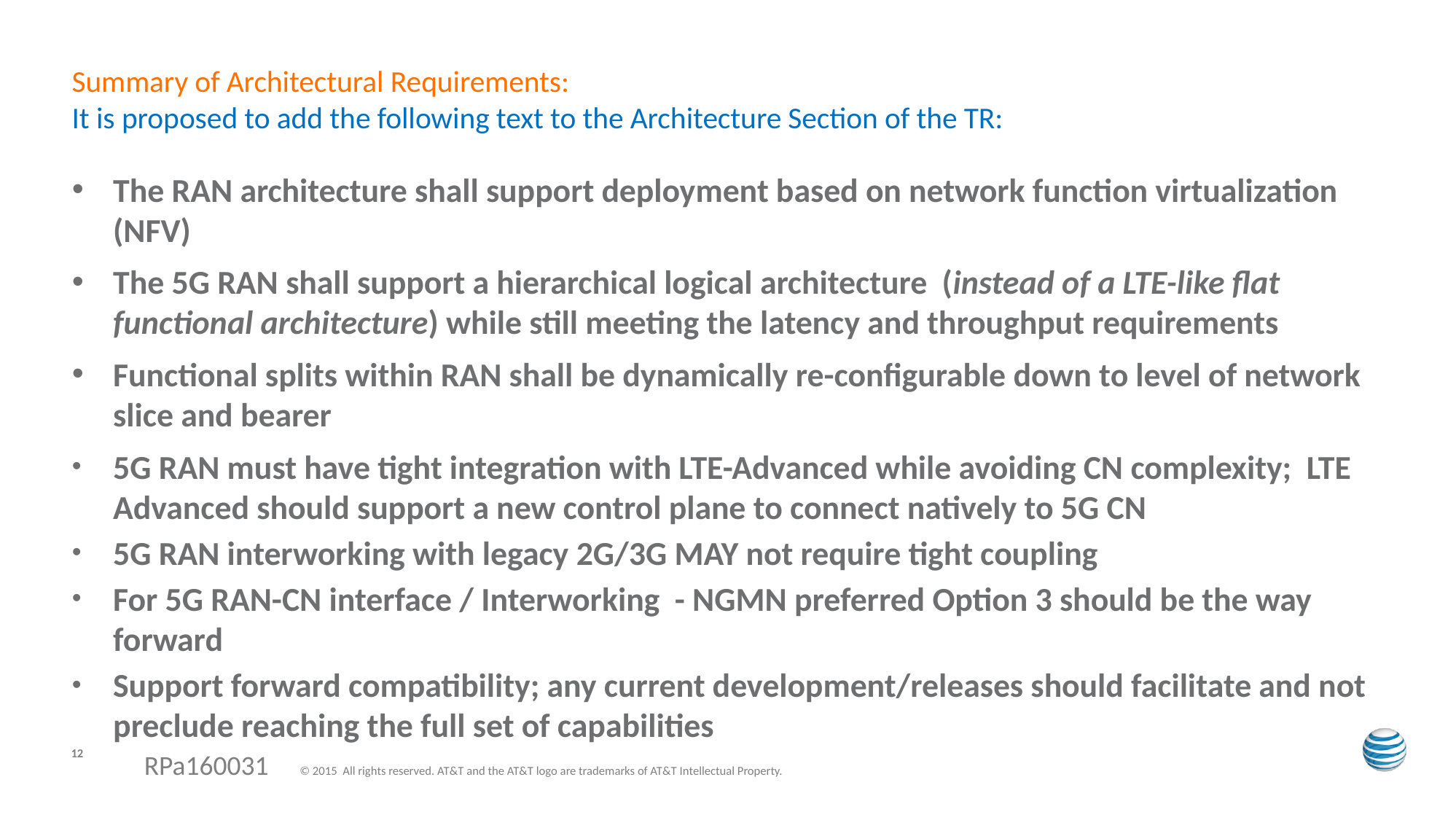

# Summary of Architectural Requirements: It is proposed to add the following text to the Architecture Section of the TR:
The RAN architecture shall support deployment based on network function virtualization (NFV)
The 5G RAN shall support a hierarchical logical architecture  (instead of a LTE-like flat functional architecture) while still meeting the latency and throughput requirements
Functional splits within RAN shall be dynamically re-configurable down to level of network slice and bearer
5G RAN must have tight integration with LTE-Advanced while avoiding CN complexity;  LTE Advanced should support a new control plane to connect natively to 5G CN
5G RAN interworking with legacy 2G/3G MAY not require tight coupling
For 5G RAN-CN interface / Interworking  - NGMN preferred Option 3 should be the way forward
Support forward compatibility; any current development/releases should facilitate and not preclude reaching the full set of capabilities

12
RPa160031     © 2015  All rights reserved. AT&T and the AT&T logo are trademarks of AT&T Intellectual Property.